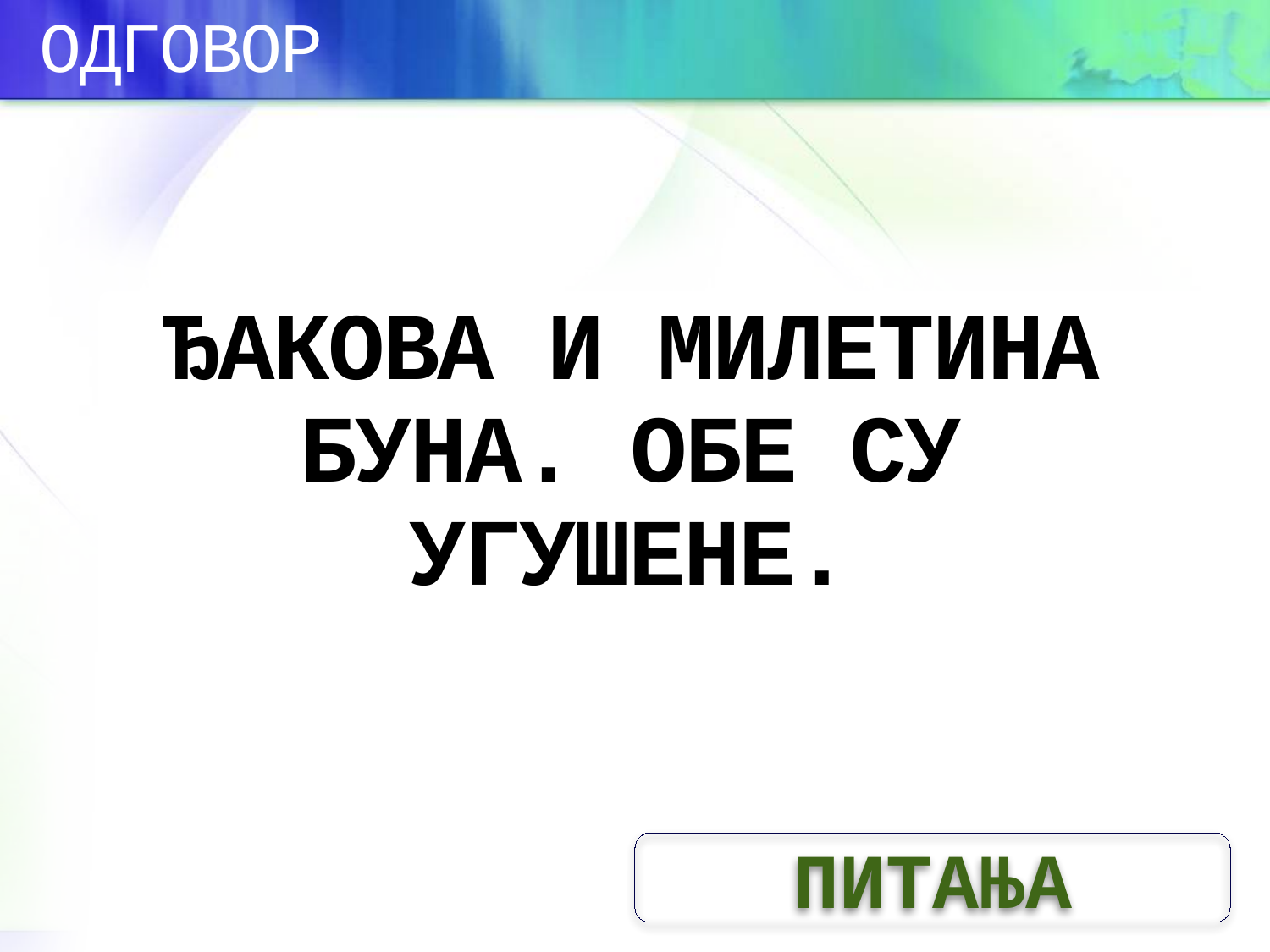

ОДГОВОР
# ЂАКОВА И МИЛЕТИНА БУНА. ОБЕ СУ УГУШЕНЕ.
ПИТАЊА